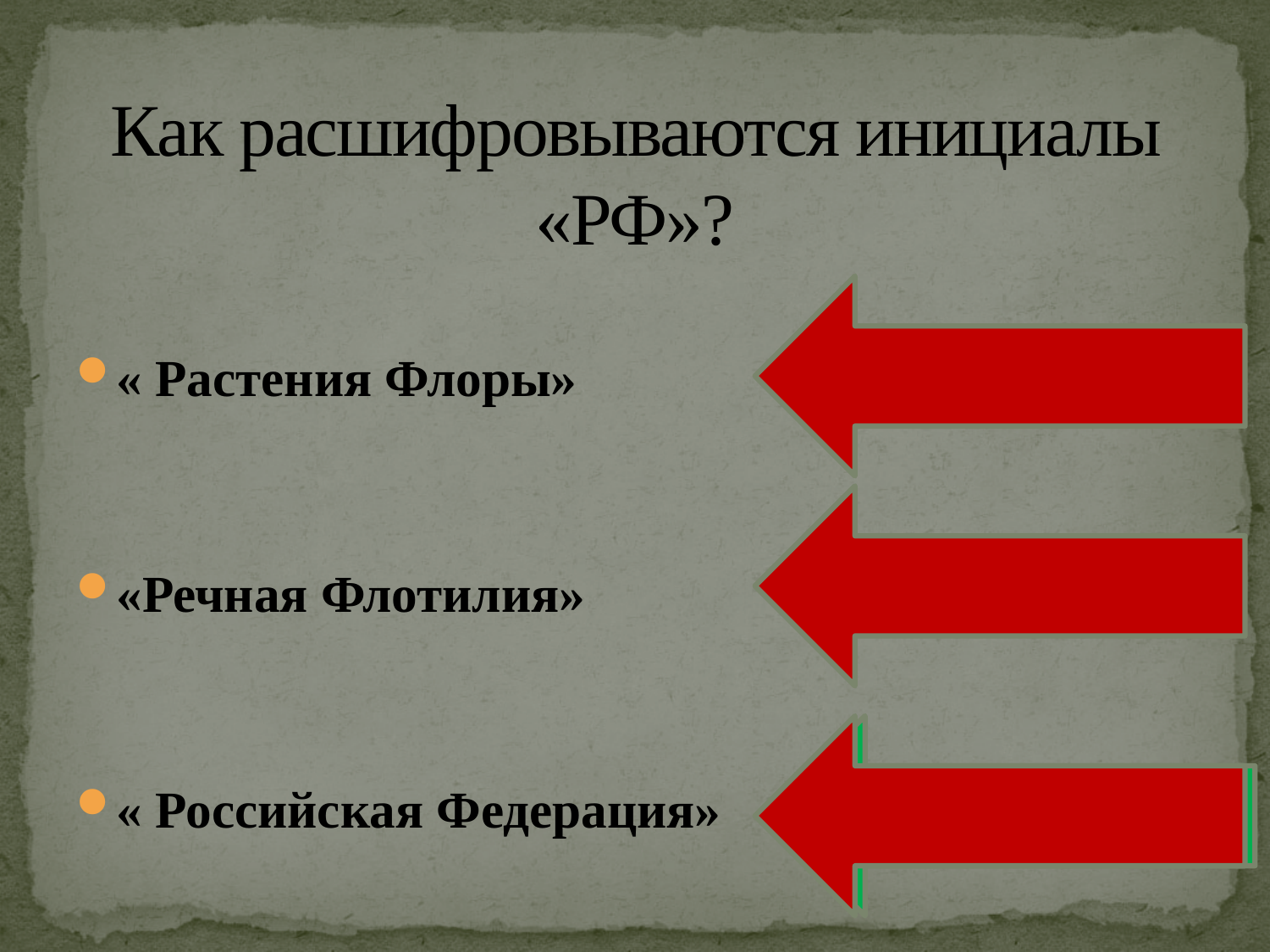

# Как расшифровываются инициалы «РФ»?

« Растения Флоры»

«Речная Флотилия»

« Российская Федерация»